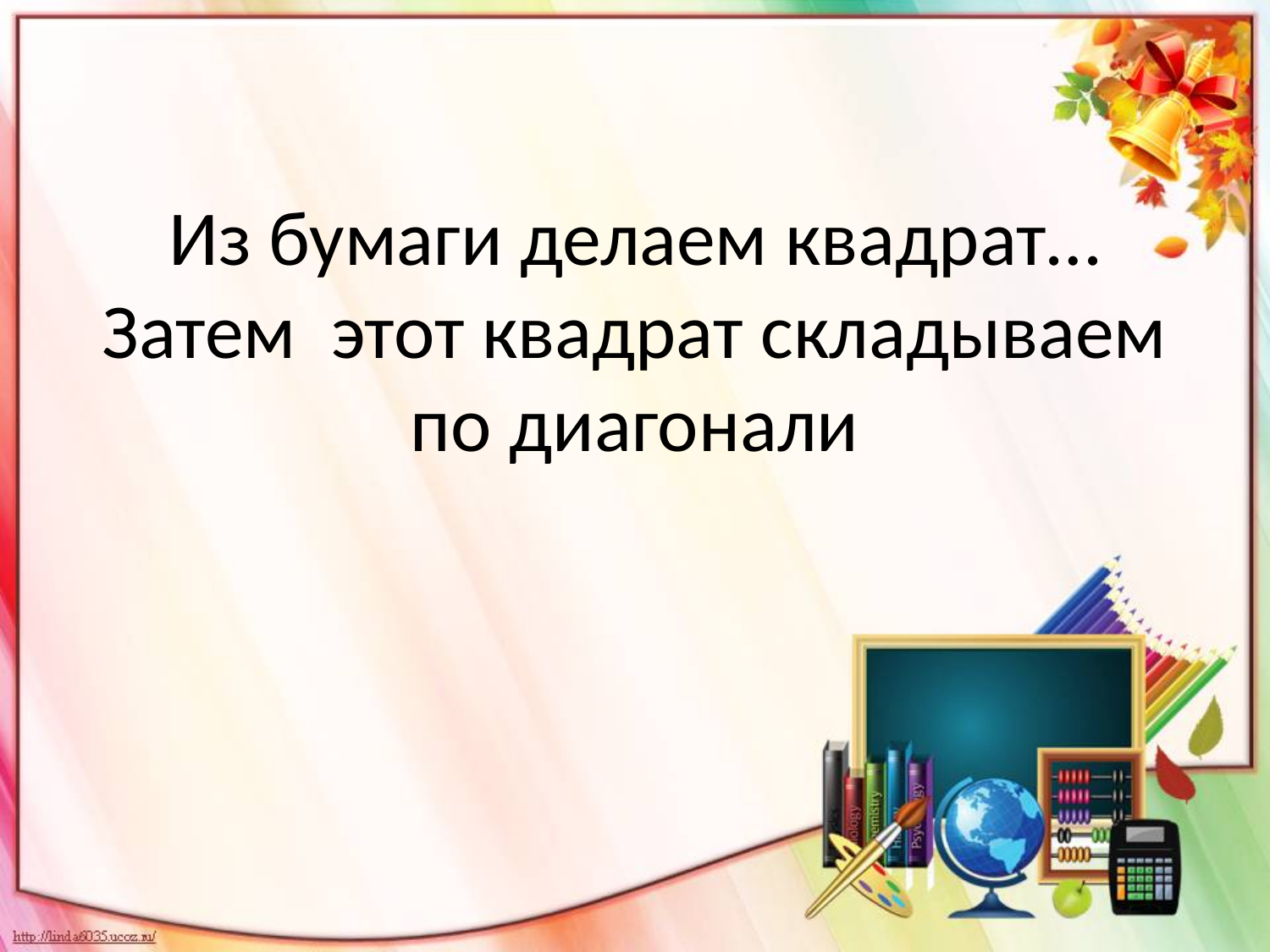

# Из бумаги делаем квадрат… Затем  этот квадрат складываем по диагонали